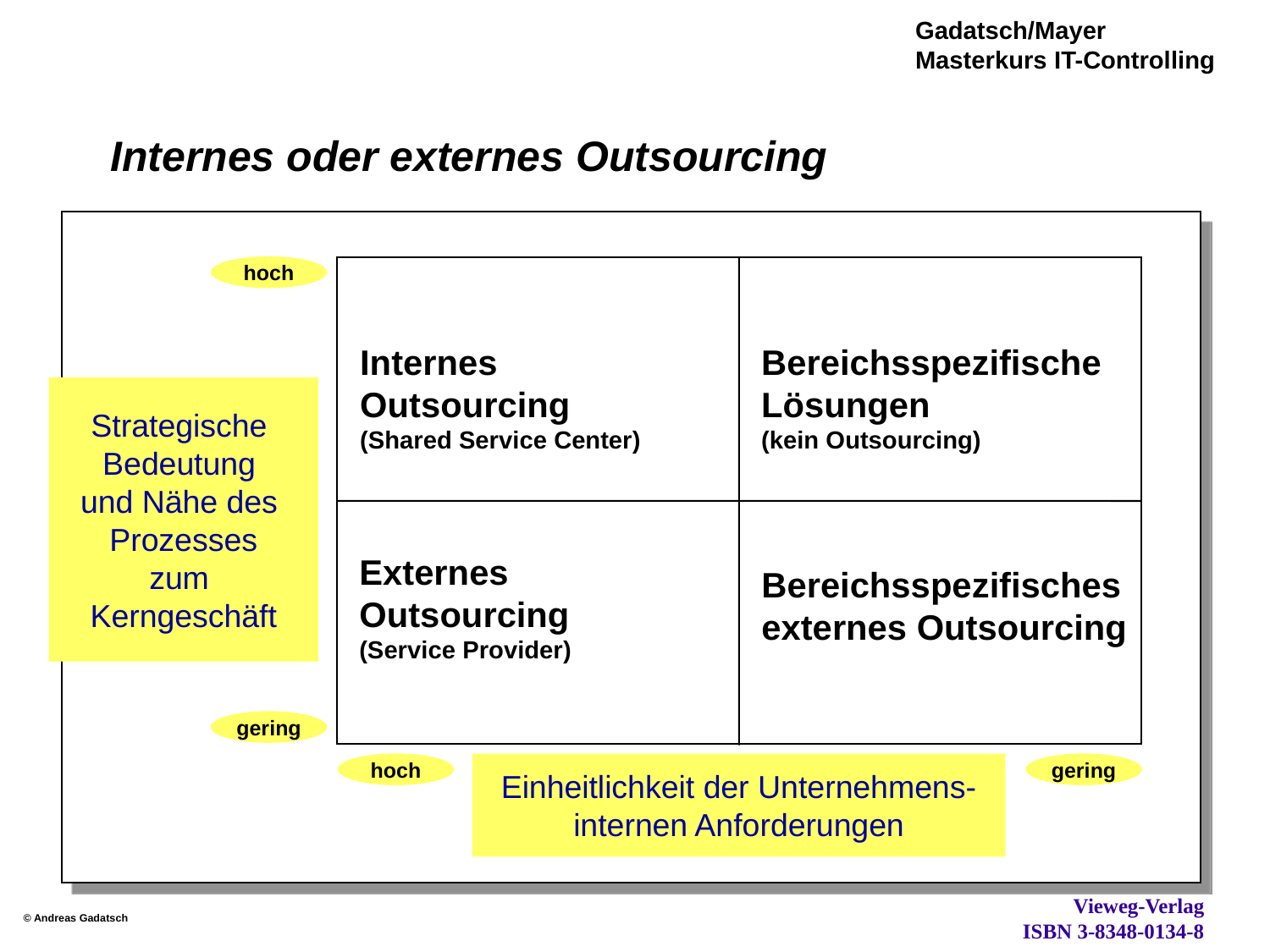

# Internes oder externes Outsourcing
hoch

Internes
Outsourcing
(Shared Service Center)
Bereichsspezifische
Lösungen
(kein Outsourcing)
Strategische
Bedeutung
und Nähe des
Prozesses
zum
Kerngeschäft

Externes Outsourcing
(Service Provider)
Bereichsspezifisches
externes Outsourcing
gering
hoch
gering
Einheitlichkeit der Unternehmens-
internen Anforderungen